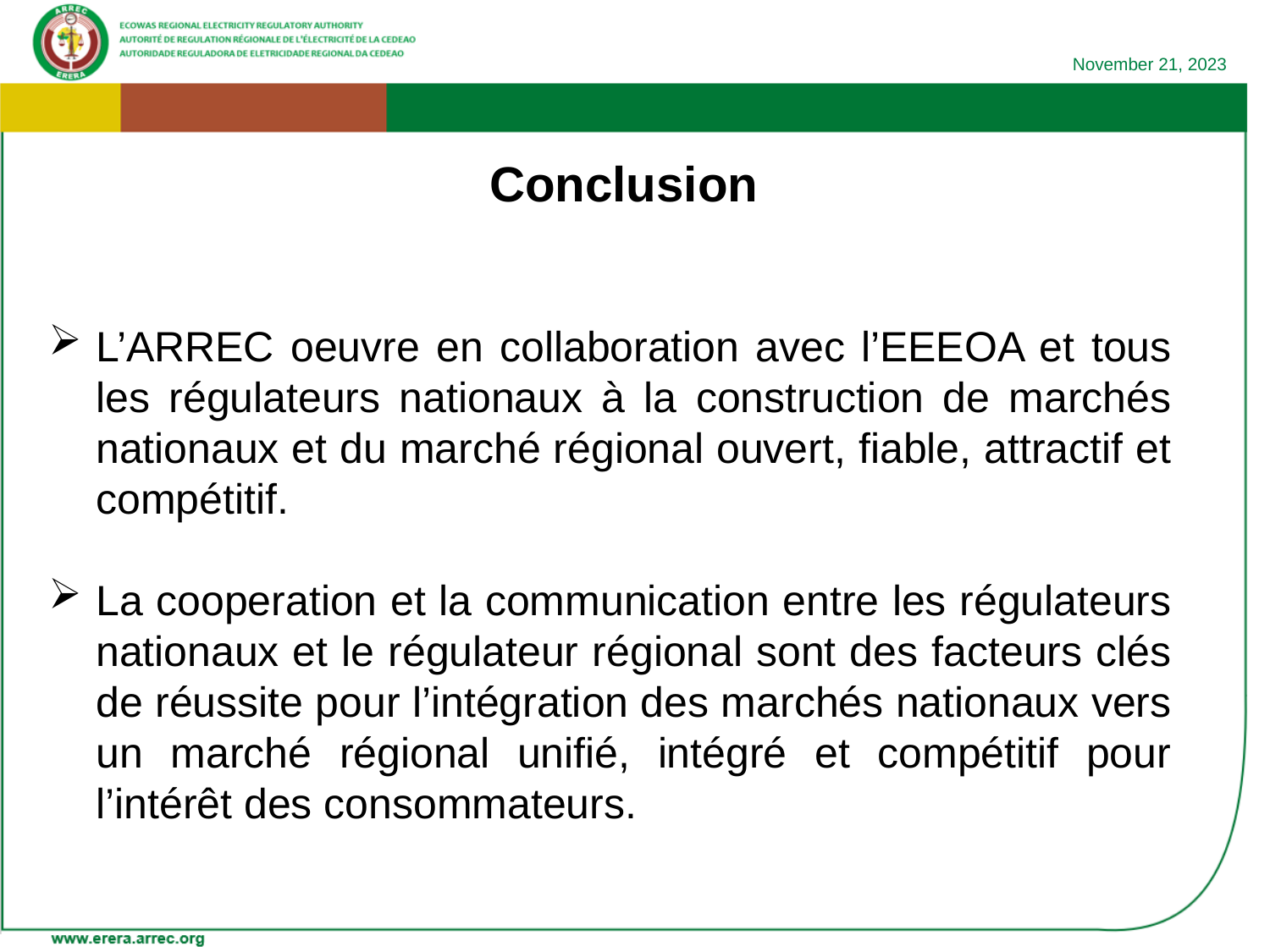

Conclusion
L’ARREC oeuvre en collaboration avec l’EEEOA et tous les régulateurs nationaux à la construction de marchés nationaux et du marché régional ouvert, fiable, attractif et compétitif.

La cooperation et la communication entre les régulateurs nationaux et le régulateur régional sont des facteurs clés de réussite pour l’intégration des marchés nationaux vers un marché régional unifié, intégré et compétitif pour l’intérêt des consommateurs.